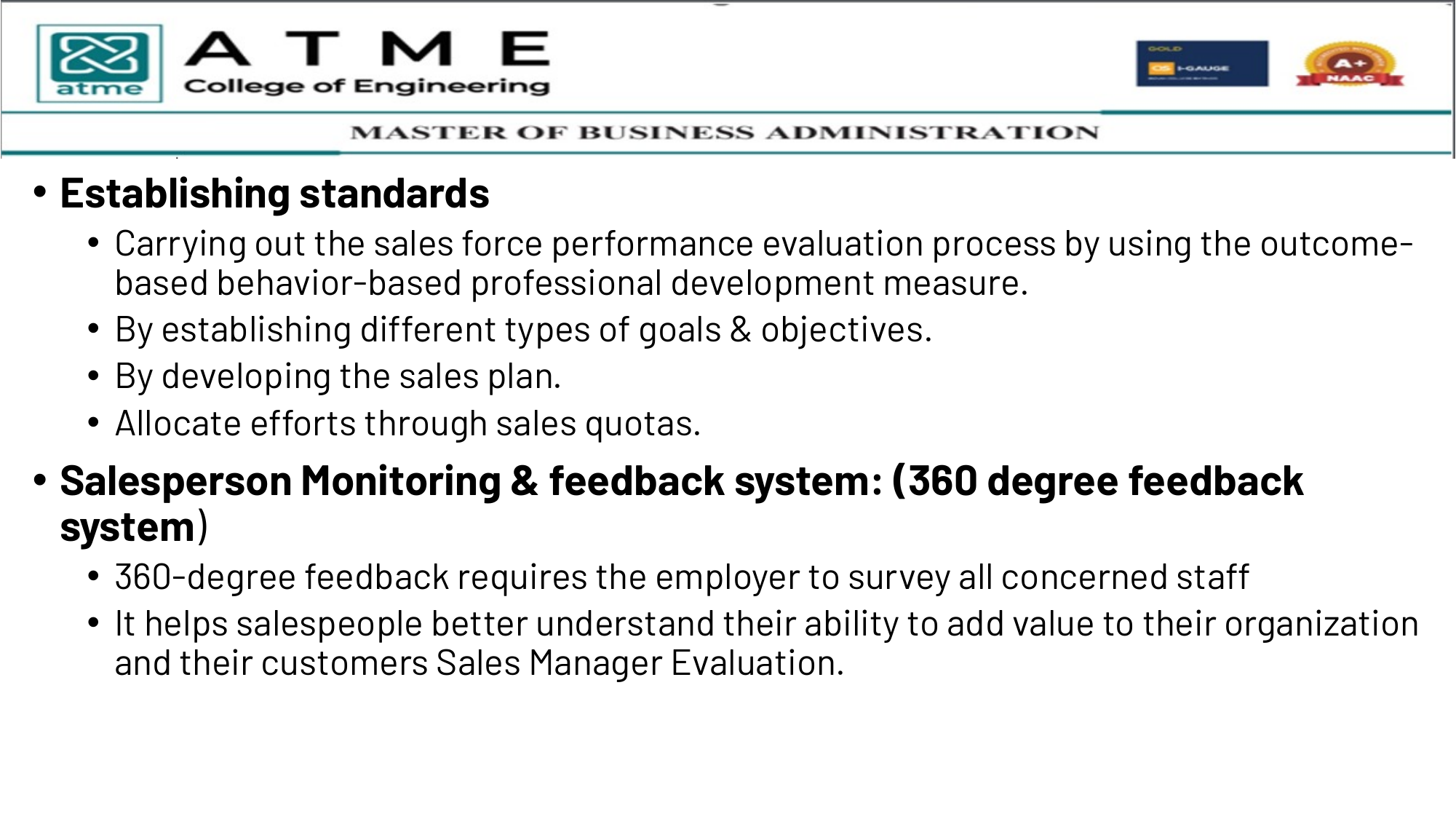

Establishing standards
Carrying out the sales force performance evaluation process by using the outcome-based behavior-based professional development measure.
By establishing different types of goals & objectives.
By developing the sales plan.
Allocate efforts through sales quotas.
Salesperson Monitoring & feedback system: (360 degree feedback system)
360-degree feedback requires the employer to survey all concerned staff
It helps salespeople better understand their ability to add value to their organization and their customers Sales Manager Evaluation.